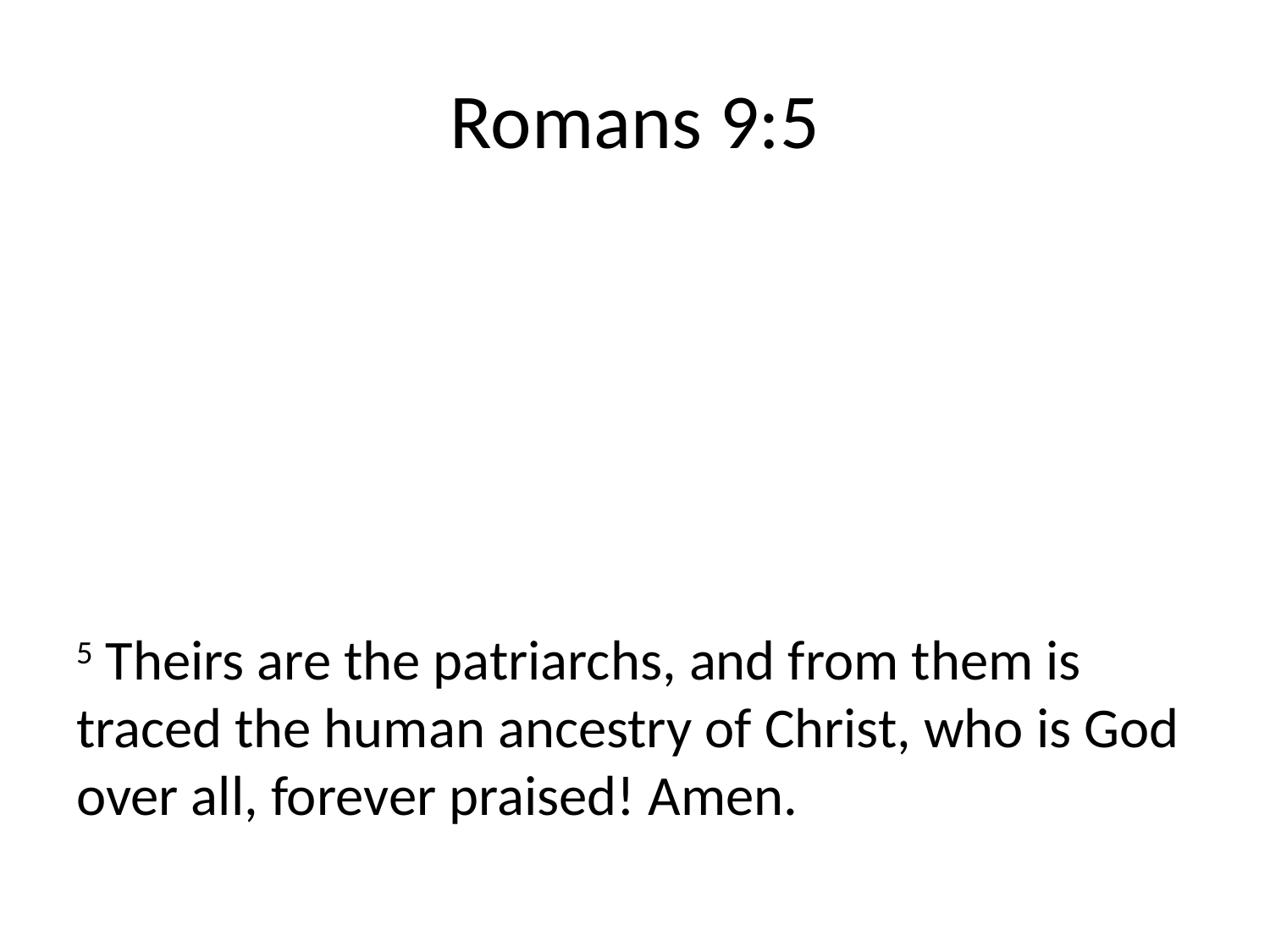

# Romans 9:5

5 Theirs are the patriarchs, and from them is traced the human ancestry of Christ, who is God over all, forever praised! Amen.